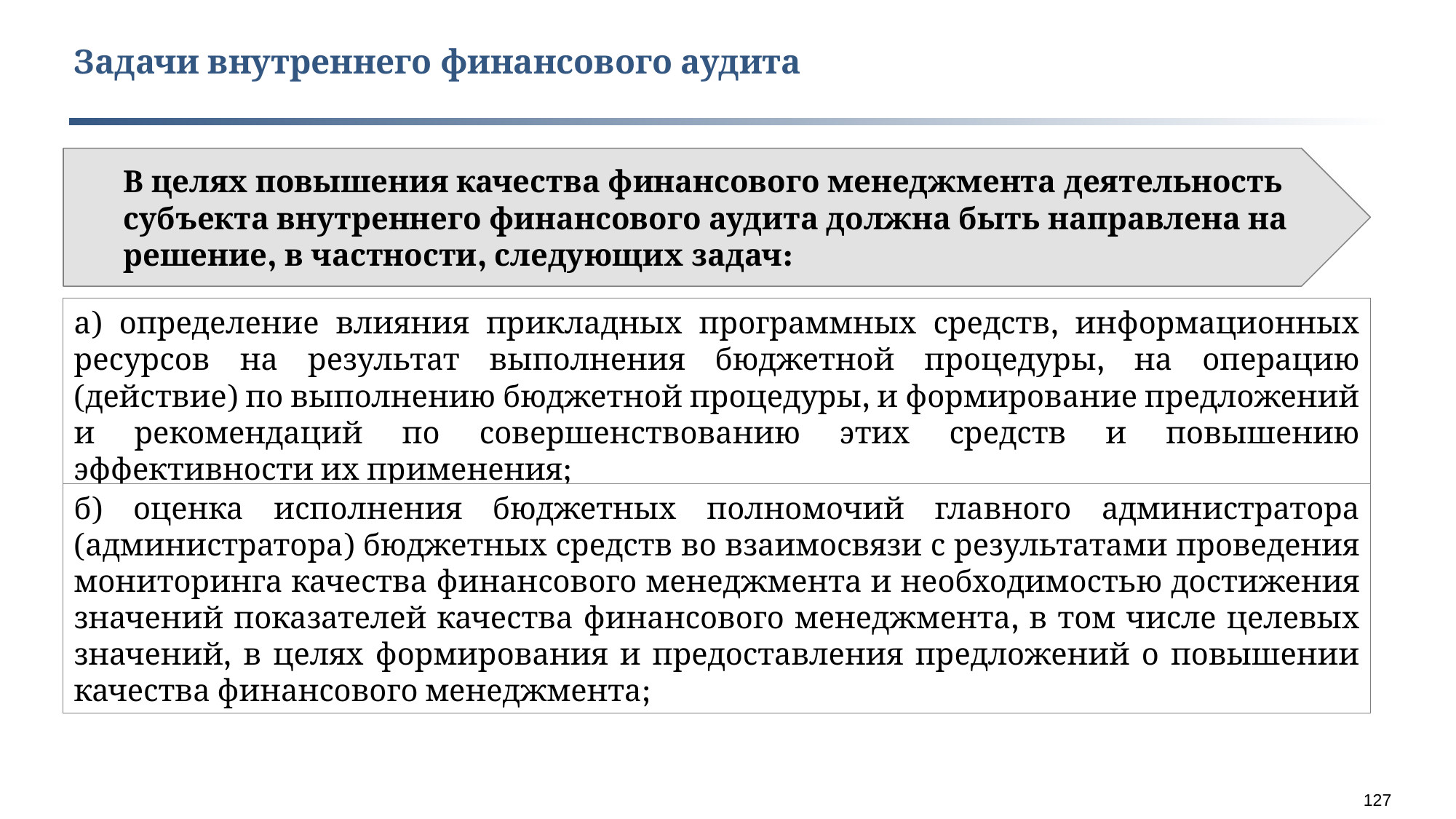

Задачи внутреннего финансового аудита
В целях повышения качества финансового менеджмента деятельность субъекта внутреннего финансового аудита должна быть направлена на решение, в частности, следующих задач:
а) определение влияния прикладных программных средств, информационных ресурсов на результат выполнения бюджетной процедуры, на операцию (действие) по выполнению бюджетной процедуры, и формирование предложений и рекомендаций по совершенствованию этих средств и повышению эффективности их применения;
б) оценка исполнения бюджетных полномочий главного администратора (администратора) бюджетных средств во взаимосвязи с результатами проведения мониторинга качества финансового менеджмента и необходимостью достижения значений показателей качества финансового менеджмента, в том числе целевых значений, в целях формирования и предоставления предложений о повышении качества финансового менеджмента;